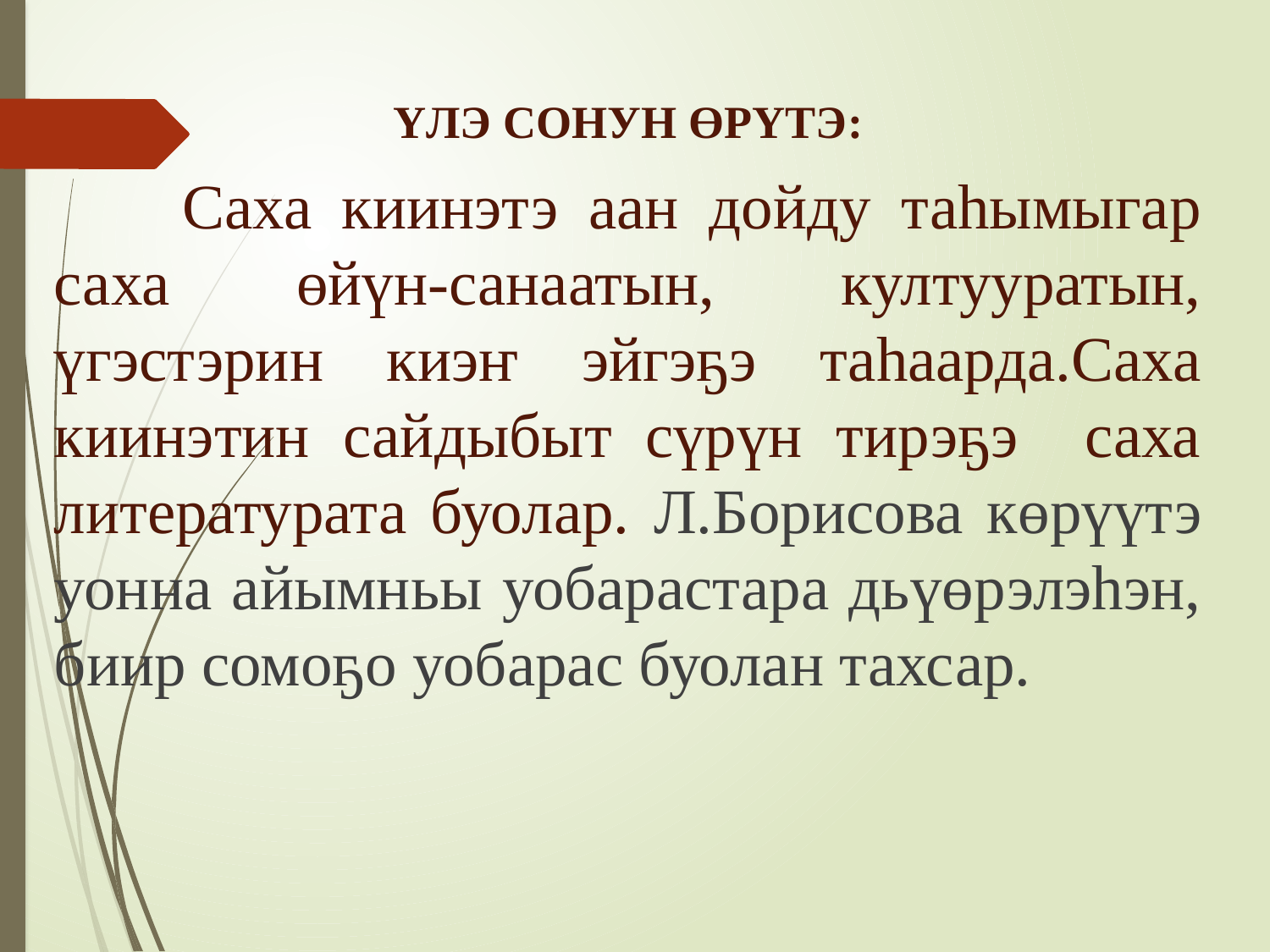

ҮЛЭ СОНУН ӨРҮТЭ:
     Саха киинэтэ аан дойду таһымыгар саха өйүн-санаатын, култууратын, үгэстэрин киэҥ эйгэҕэ таһаарда.Саха киинэтин сайдыбыт сүрүн тирэҕэ  саха литературата буолар. Л.Борисова көрүүтэ уонна айымньы уобарастара дьүөрэлэһэн, биир сомоҕо уобарас буолан тахсар.